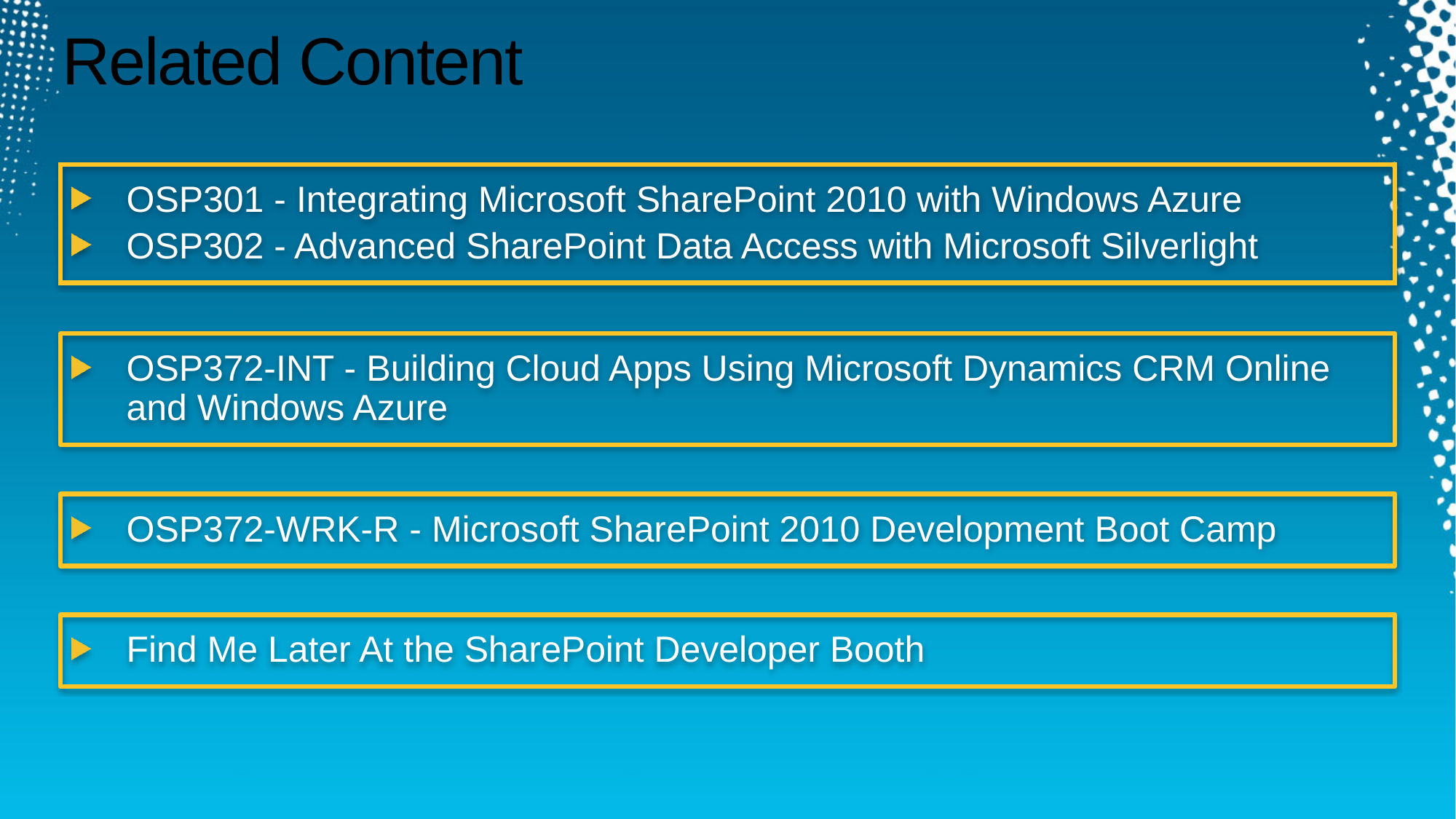

Required Slide

Speakers, please list the Breakout Sessions, Interactive Discussions, Labs, Demo Stations and Certification Exam that relate to your session. Also indicate when they can find you staffing in the TLC.

# Related Content
OSP301 - Integrating Microsoft SharePoint 2010 with Windows Azure
OSP302 - Advanced SharePoint Data Access with Microsoft Silverlight
OSP372-INT - Building Cloud Apps Using Microsoft Dynamics CRM Online and Windows Azure
OSP372-WRK-R - Microsoft SharePoint 2010 Development Boot Camp
Find Me Later At the SharePoint Developer Booth